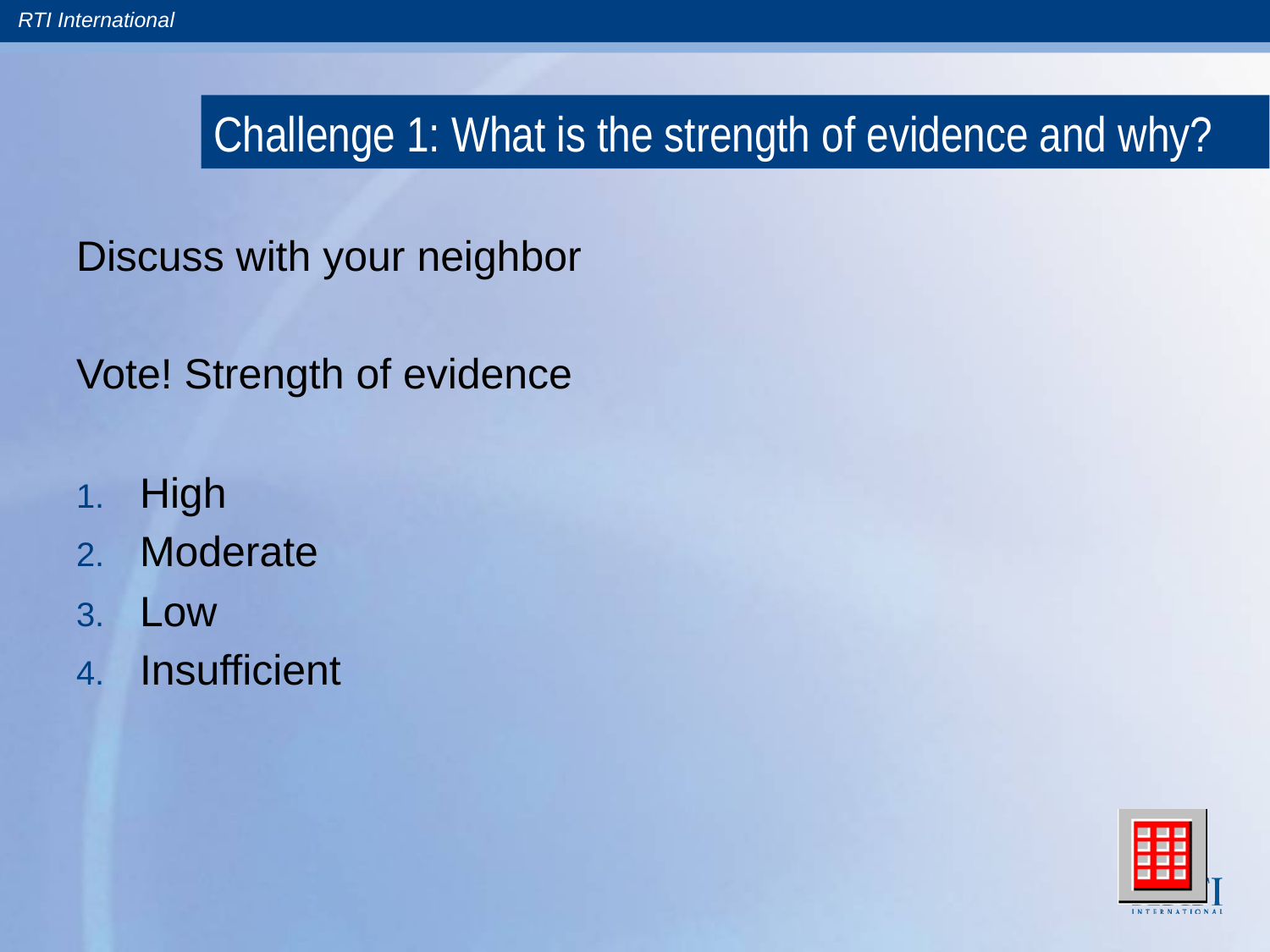

# Challenge 1: What is the strength of evidence and why?
Discuss with your neighbor

Vote! Strength of evidence

High
Moderate
Low
Insufficient